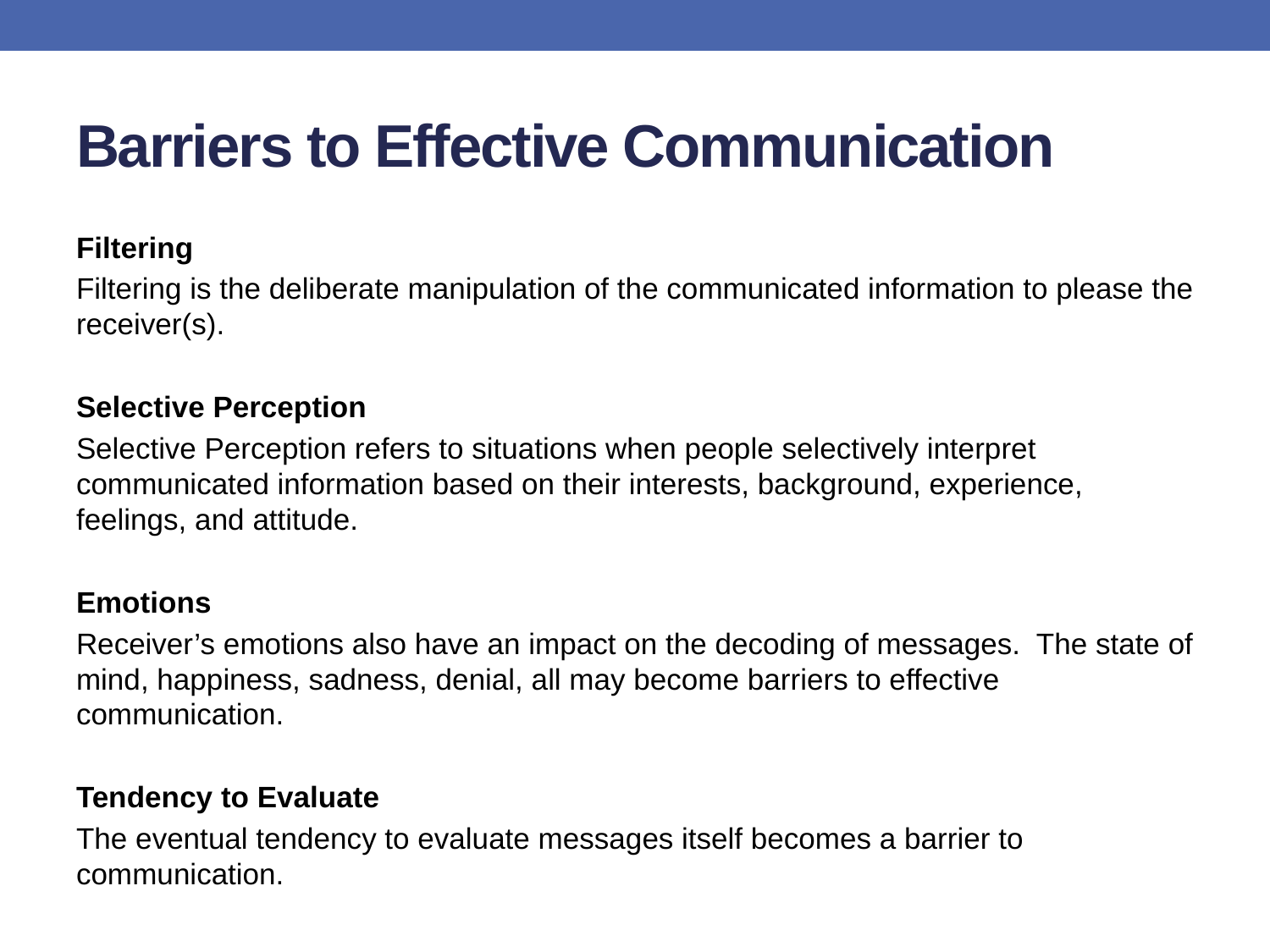

# Barriers to Effective Communication
Filtering
Filtering is the deliberate manipulation of the communicated information to please the receiver(s).

Selective Perception
Selective Perception refers to situations when people selectively interpret communicated information based on their interests, background, experience, feelings, and attitude.

Emotions
Receiver’s emotions also have an impact on the decoding of messages.  The state of mind, happiness, sadness, denial, all may become barriers to effective communication.

Tendency to Evaluate
The eventual tendency to evaluate messages itself becomes a barrier to communication.